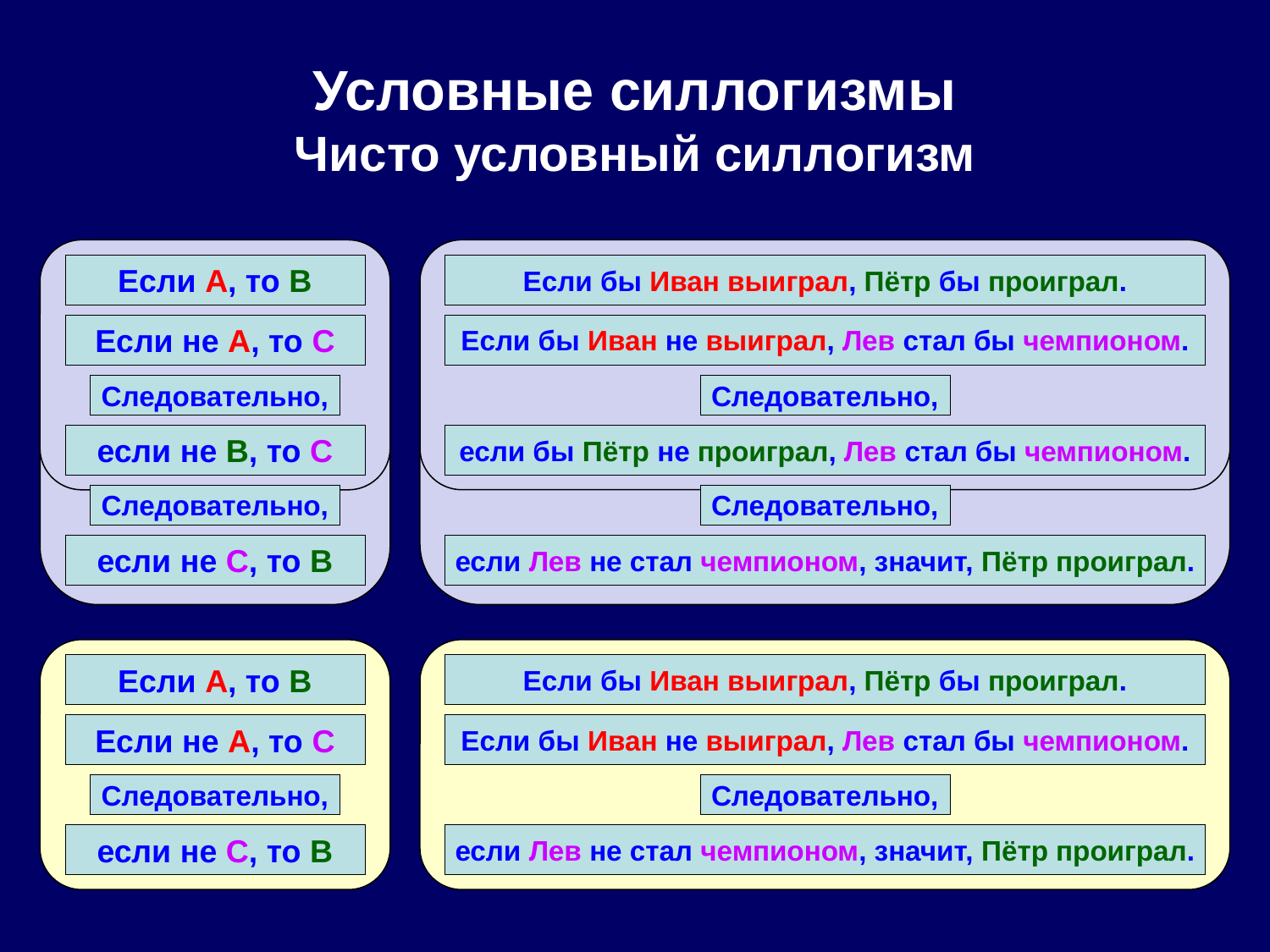

# Условные силлогизмы Чисто условный силлогизм

Если A, то B
Если бы Иван выиграл, Пётр бы проиграл.
Если не A, то C
Если бы Иван не выиграл, Лев стал бы чемпионом.
Следовательно,
Следовательно,
если не B, то C
если бы Пётр не проиграл, Лев стал бы чемпионом.
Следовательно,
Следовательно,
если не С, то B
если Лев не стал чемпионом, значит, Пётр проиграл.

Если A, то B
Если бы Иван выиграл, Пётр бы проиграл.
Если не A, то C
Если бы Иван не выиграл, Лев стал бы чемпионом.
Следовательно,
Следовательно,
если не С, то B
если Лев не стал чемпионом, значит, Пётр проиграл.